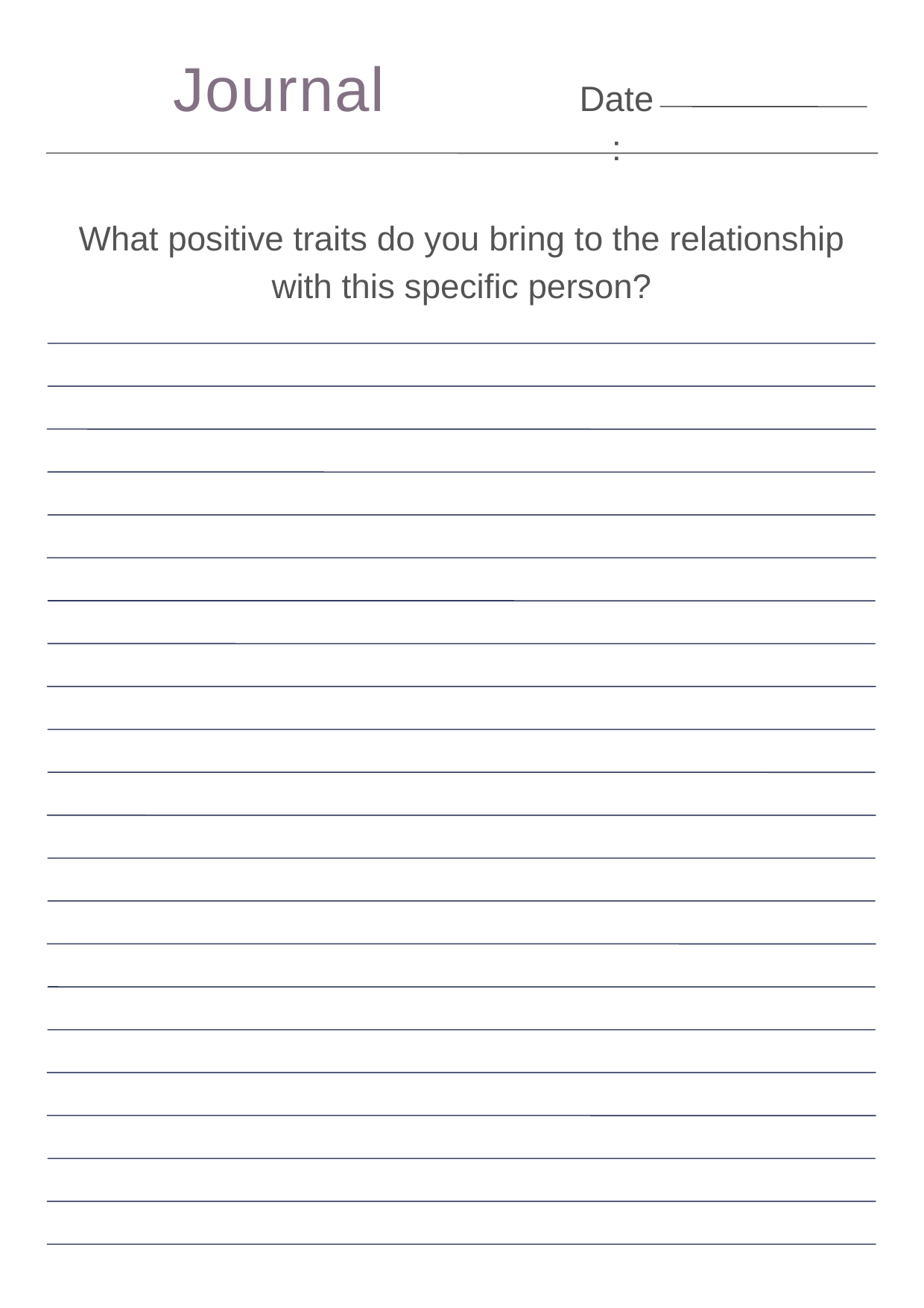

Journal
Date:

What positive traits do you bring to the relationship with this specific person?